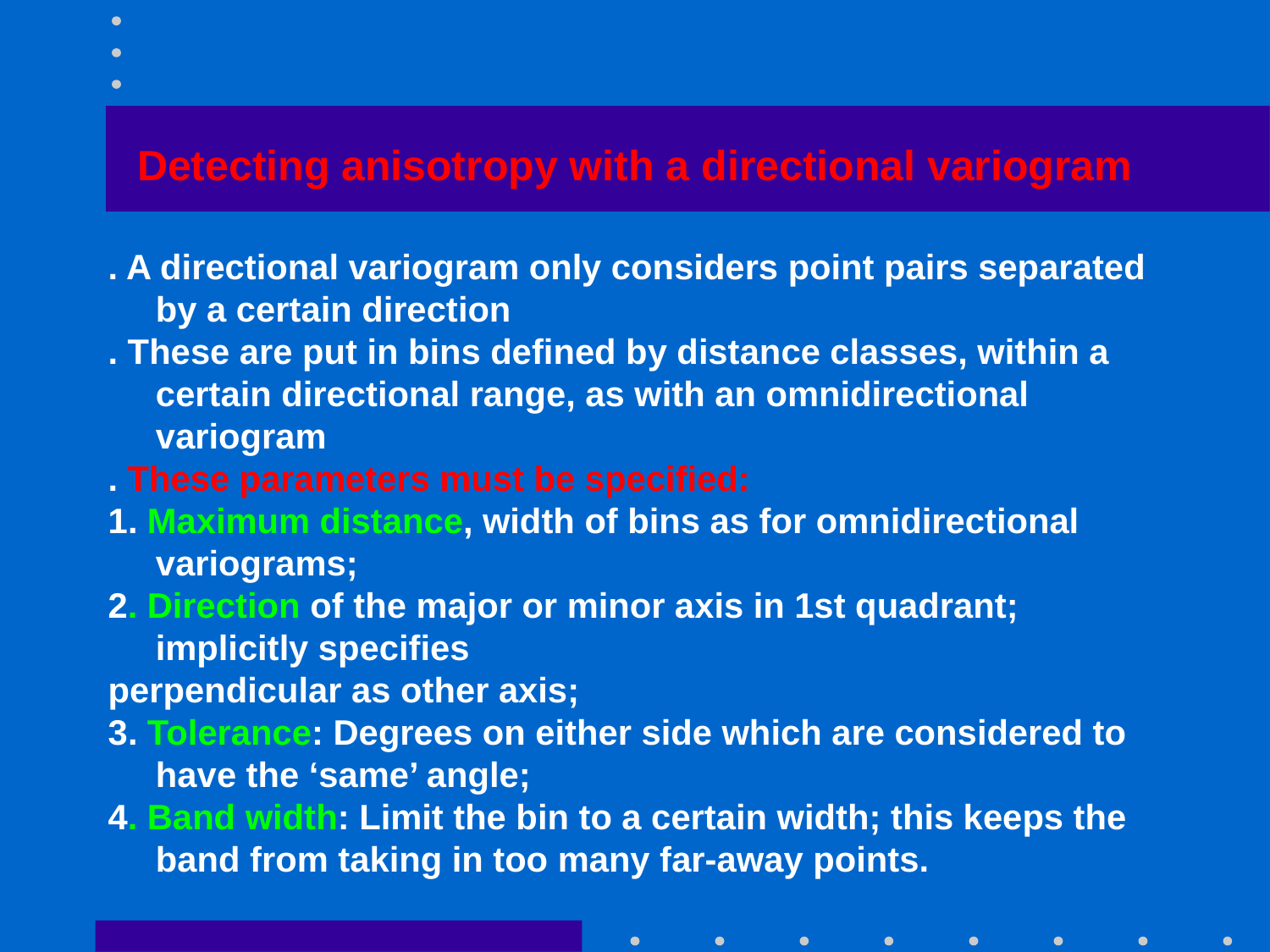

# Detecting anisotropy with a directional variogram
. A directional variogram only considers point pairs separated by a certain direction
. These are put in bins defined by distance classes, within a certain directional range, as with an omnidirectional variogram
. These parameters must be specified:
1. Maximum distance, width of bins as for omnidirectional variograms;
2. Direction of the major or minor axis in 1st quadrant; implicitly specifies
perpendicular as other axis;
3. Tolerance: Degrees on either side which are considered to have the ‘same’ angle;
4. Band width: Limit the bin to a certain width; this keeps the band from taking in too many far-away points.